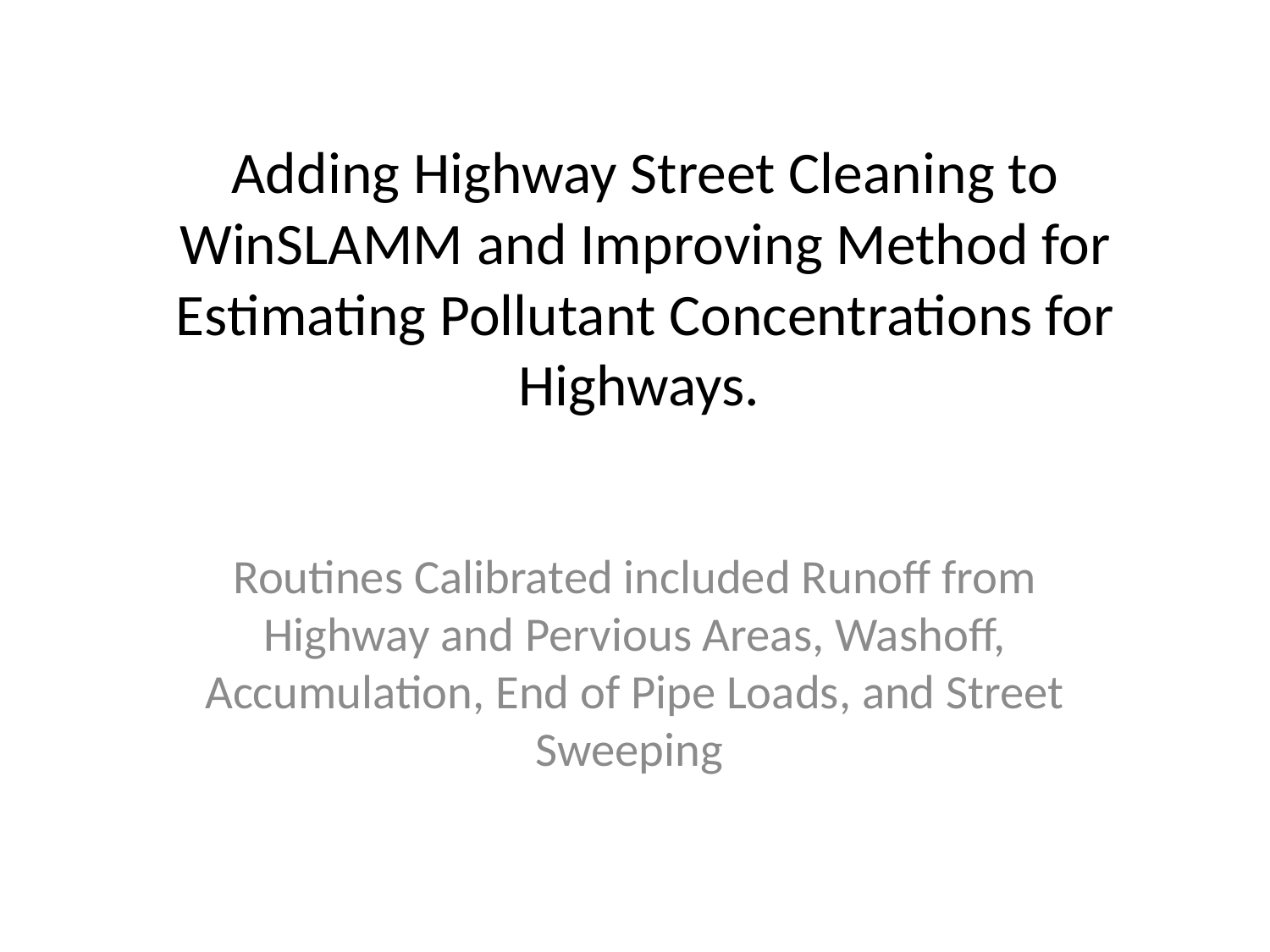

# Adding Highway Street Cleaning to WinSLAMM and Improving Method for Estimating Pollutant Concentrations for Highways.
Routines Calibrated included Runoff from Highway and Pervious Areas, Washoff, Accumulation, End of Pipe Loads, and Street Sweeping